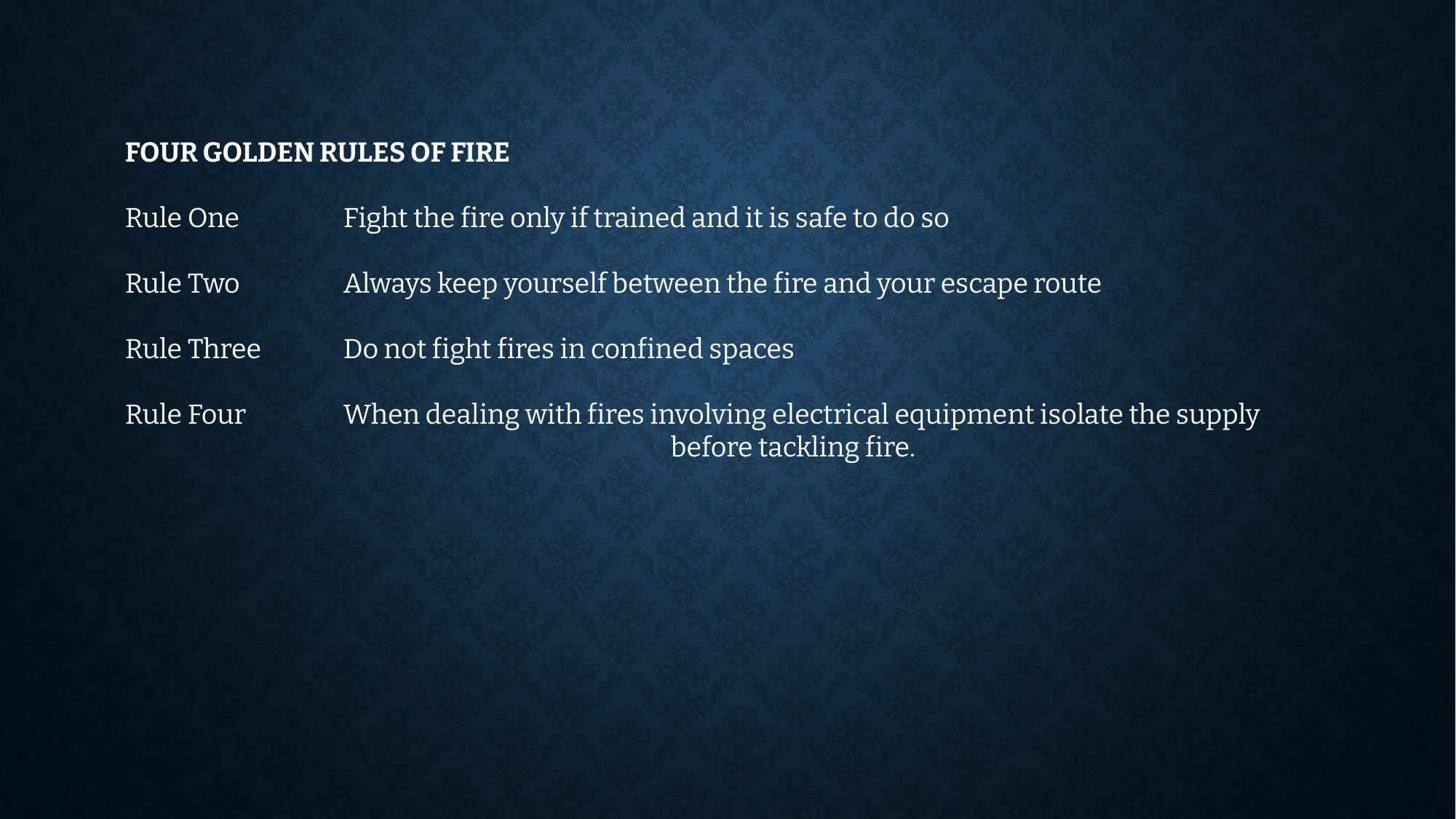

FOUR GOLDEN RULES OF FIRE

Rule One	Fight the fire only if trained and it is safe to do so

Rule Two	Always keep yourself between the fire and your escape route

Rule Three	Do not fight fires in confined spaces

Rule Four	When dealing with fires involving electrical equipment isolate the supply 		  				before tackling fire.